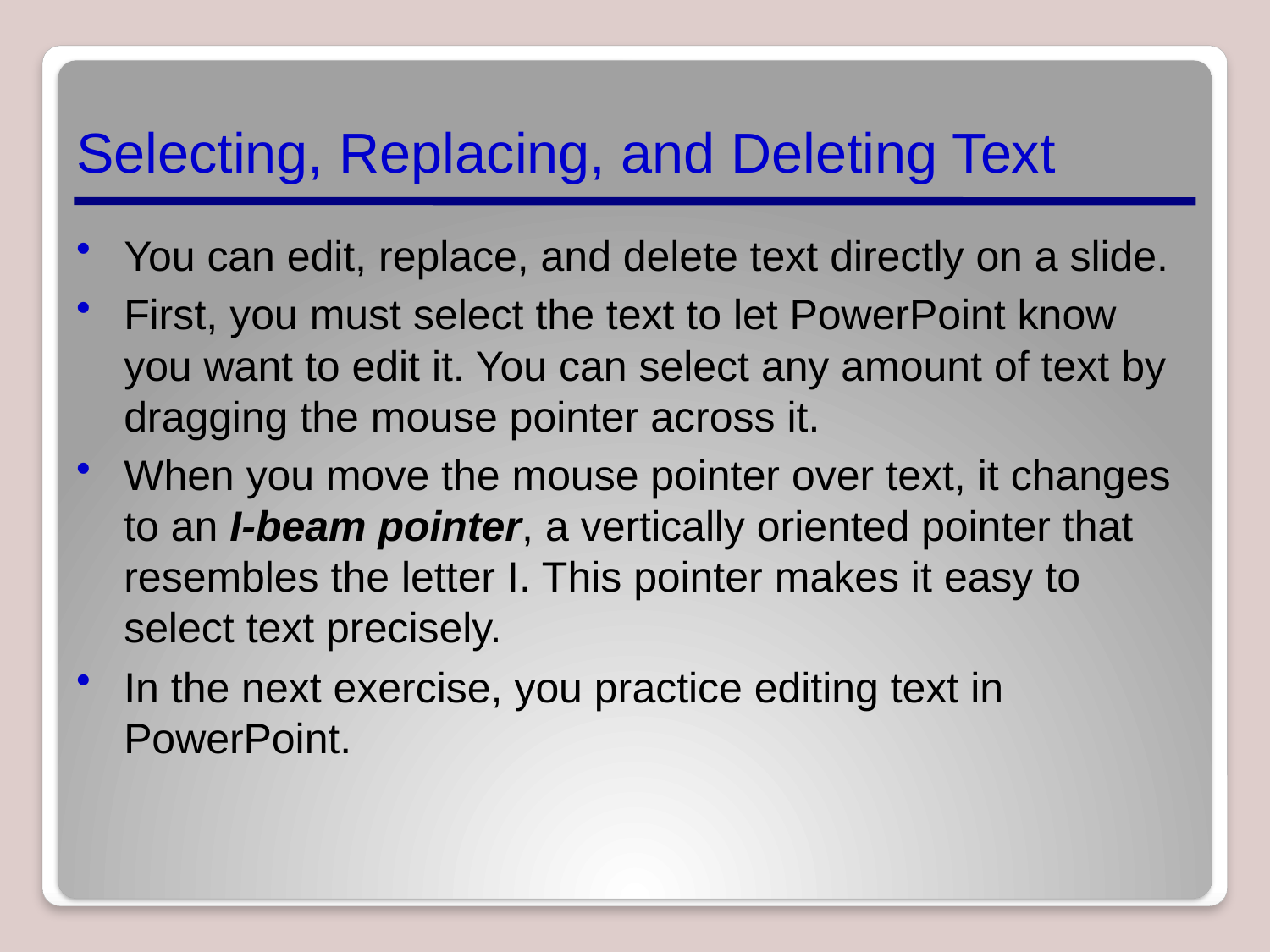

# Selecting, Replacing, and Deleting Text
You can edit, replace, and delete text directly on a slide.
First, you must select the text to let PowerPoint know you want to edit it. You can select any amount of text by dragging the mouse pointer across it.
When you move the mouse pointer over text, it changes to an I-beam pointer, a vertically oriented pointer that resembles the letter I. This pointer makes it easy to select text precisely.
In the next exercise, you practice editing text in PowerPoint.